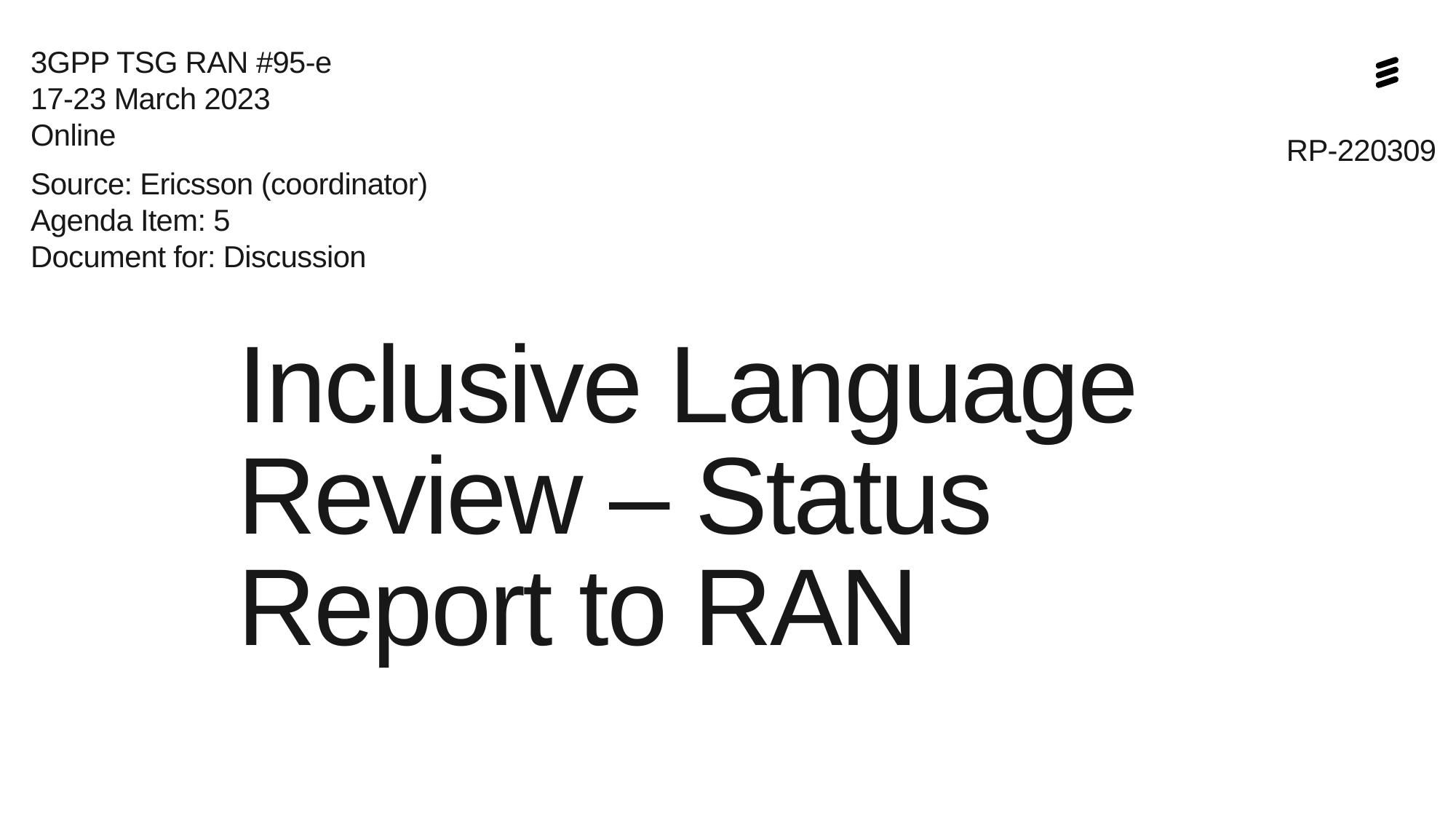

3GPP TSG RAN #95-e
17-23 March 2023
Online
Source: Ericsson (coordinator)
Agenda Item: 5
Document for: Discussion
RP-220309
# Inclusive Language Review – Status Report to RAN